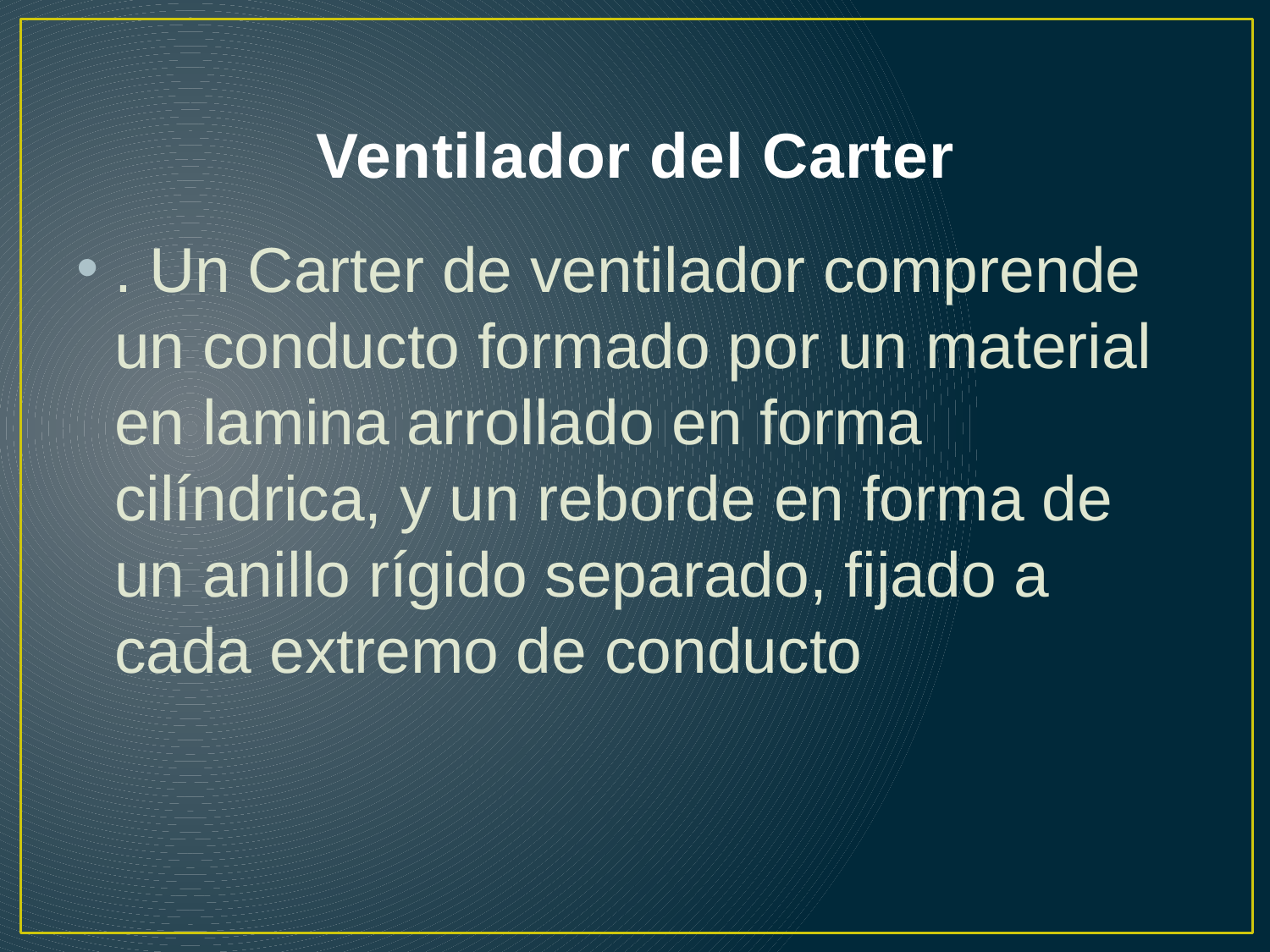

# Ventilador del Carter
. Un Carter de ventilador comprende un conducto formado por un material en lamina arrollado en forma cilíndrica, y un reborde en forma de un anillo rígido separado, fijado a cada extremo de conducto